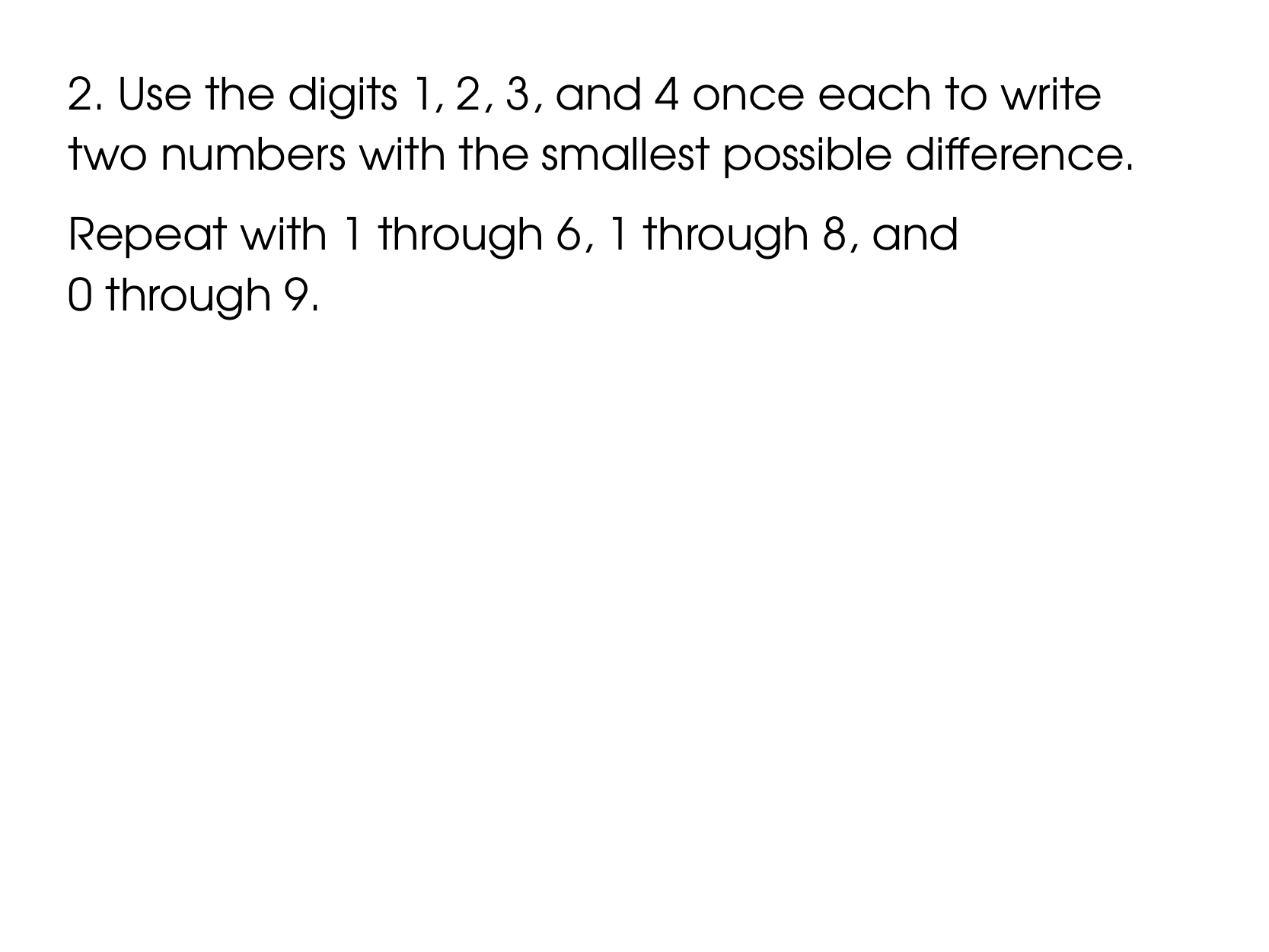

2. Use the digits 1, 2, 3, and 4 once each to write two numbers with the smallest possible difference.
Repeat with 1 through 6, 1 through 8, and
0 through 9.